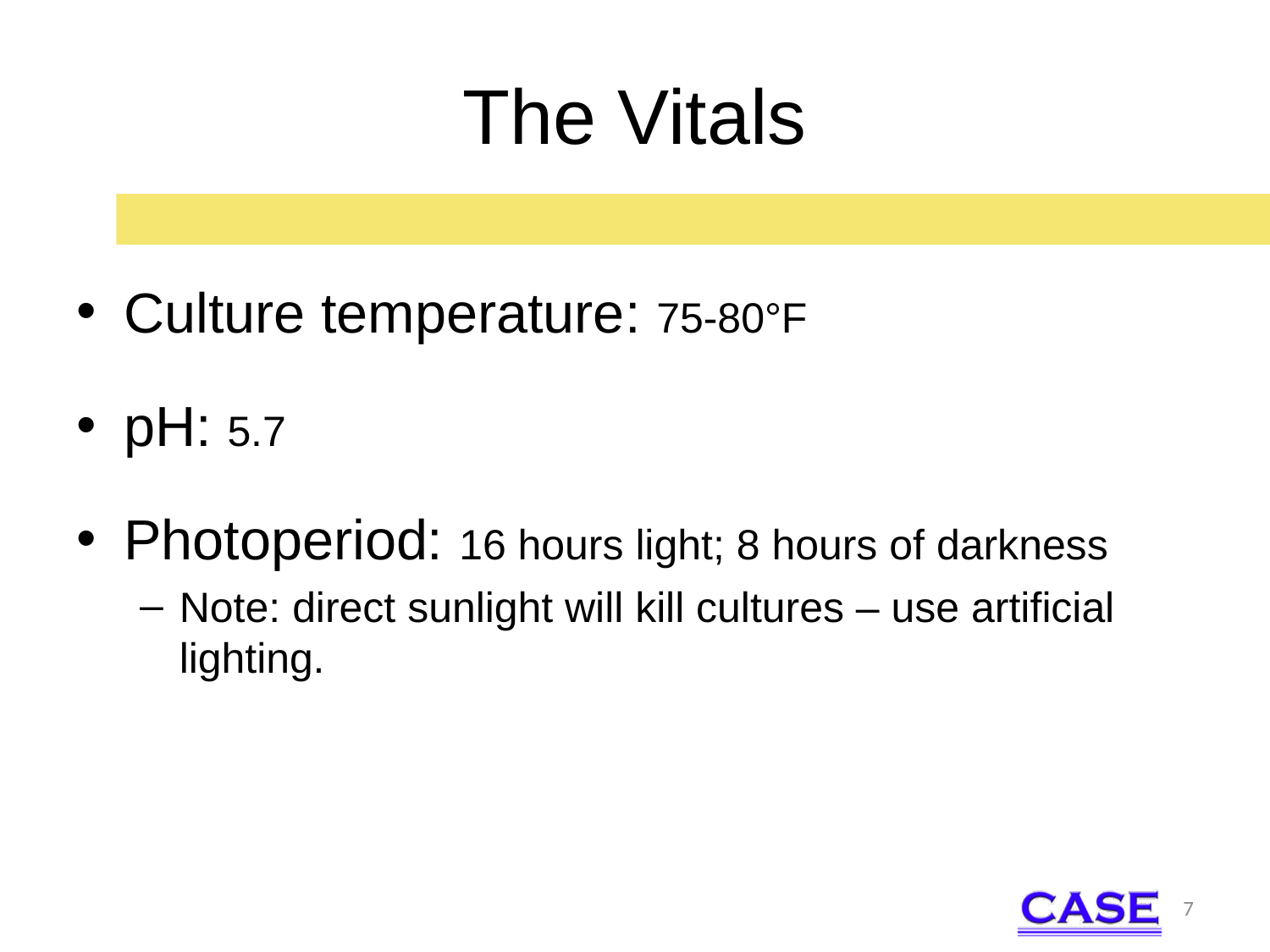

# The Vitals
Culture temperature: 75-80°F

pH: 5.7

Photoperiod: 16 hours light; 8 hours of darkness
Note: direct sunlight will kill cultures – use artificial lighting.

7